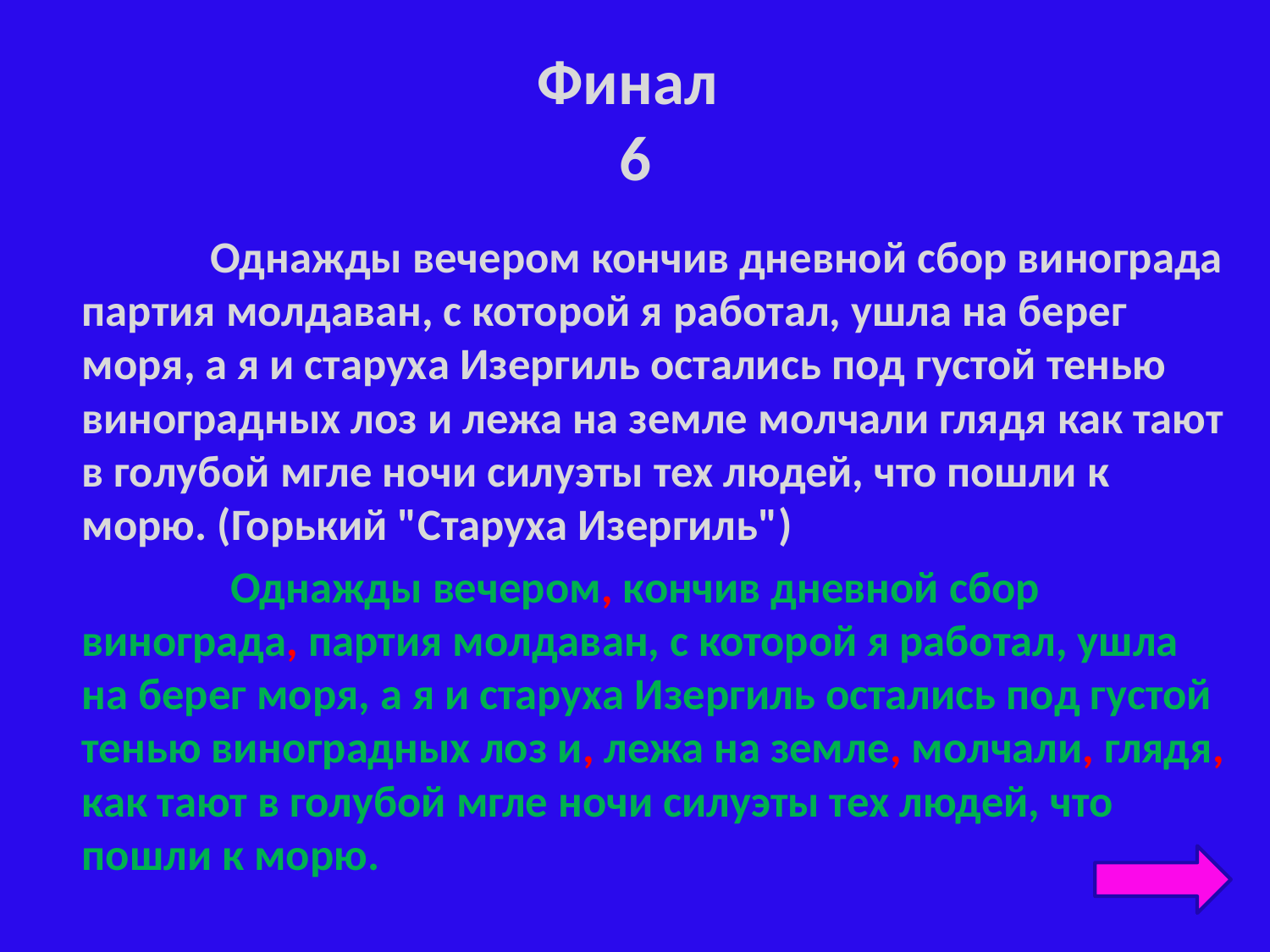

# Финал 6
                 Однажды вечером кончив дневной сбор винограда партия молдаван, с которой я работал, ушла на берег моря, а я и старуха Изергиль остались под густой тенью виноградных лоз и лежа на земле молчали глядя как тают в голубой мгле ночи силуэты тех людей, что пошли к морю. (Горький "Старуха Изергиль")
                   Однажды вечером, кончив дневной сбор винограда, партия молдаван, с которой я работал, ушла на берег моря, а я и старуха Изергиль остались под густой тенью виноградных лоз и, лежа на земле, молчали, глядя, как тают в голубой мгле ночи силуэты тех людей, что пошли к морю.